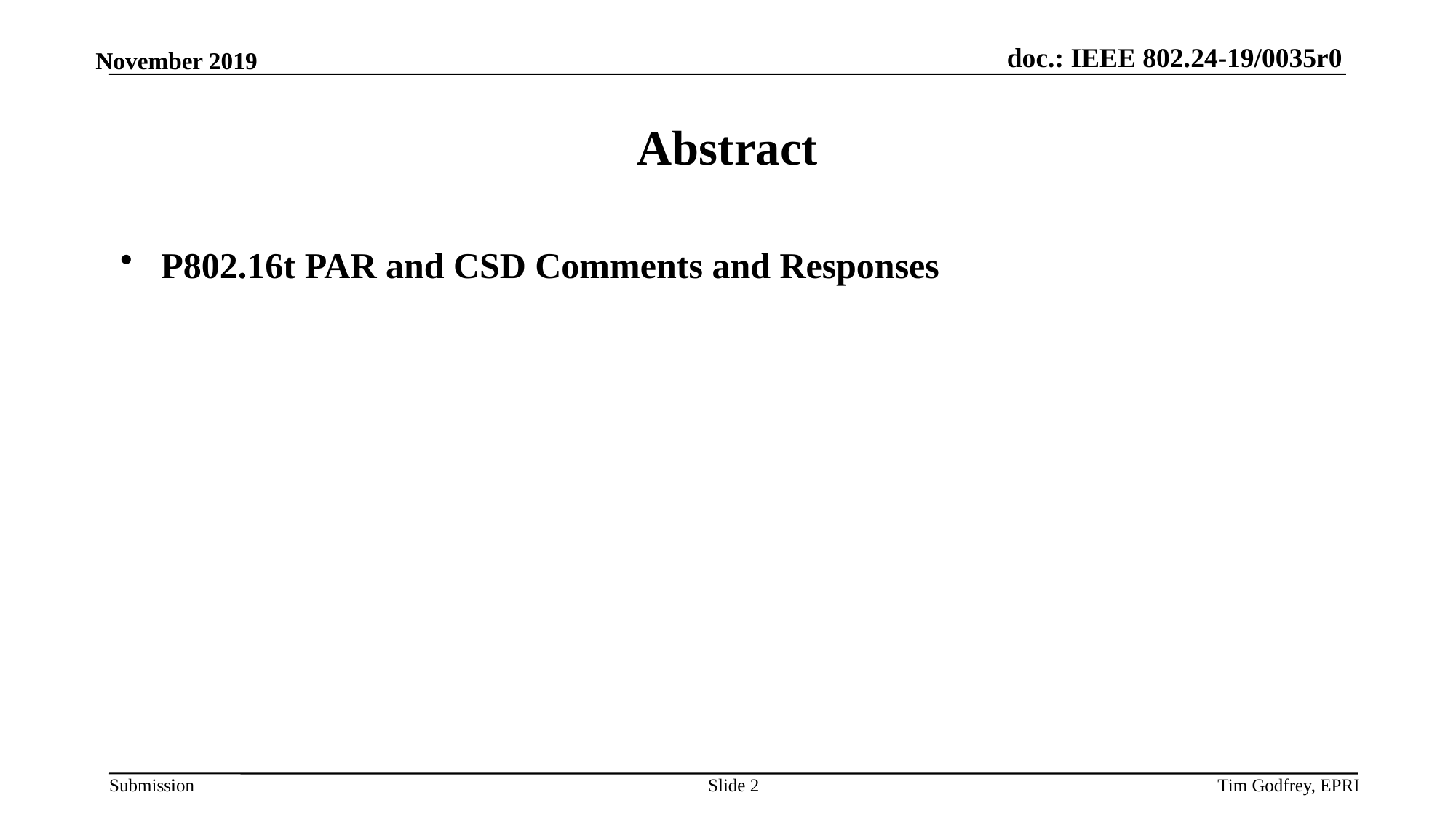

# Abstract
P802.16t PAR and CSD Comments and Responses
Slide 2
Tim Godfrey, EPRI